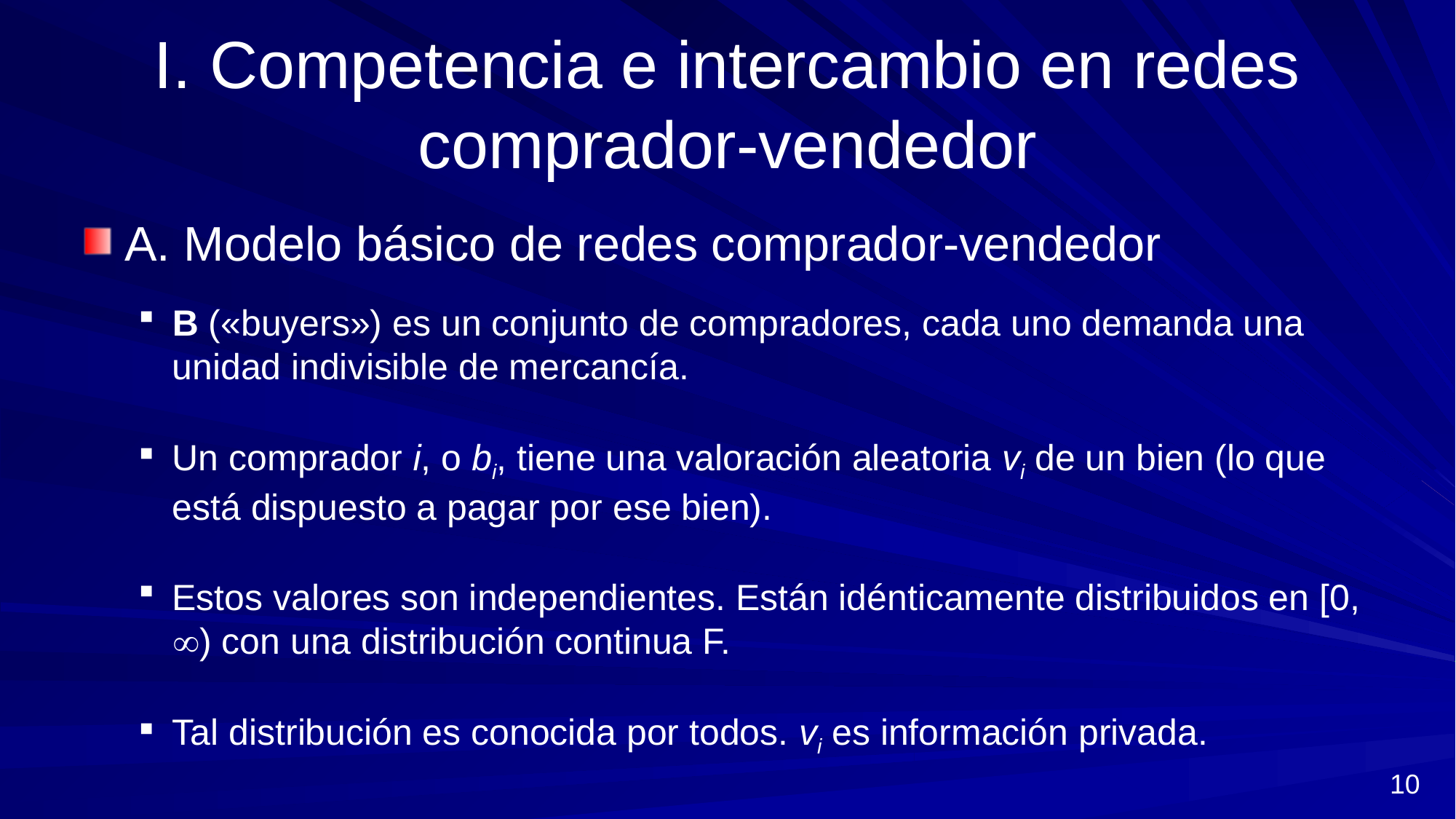

# I. Competencia e intercambio en redes comprador-vendedor
A. Modelo básico de redes comprador-vendedor

B («buyers») es un conjunto de compradores, cada uno demanda una unidad indivisible de mercancía.

Un comprador i, o bi, tiene una valoración aleatoria vi de un bien (lo que está dispuesto a pagar por ese bien).

Estos valores son independientes. Están idénticamente distribuidos en [0, ∞) con una distribución continua F.

Tal distribución es conocida por todos. vi es información privada.
10